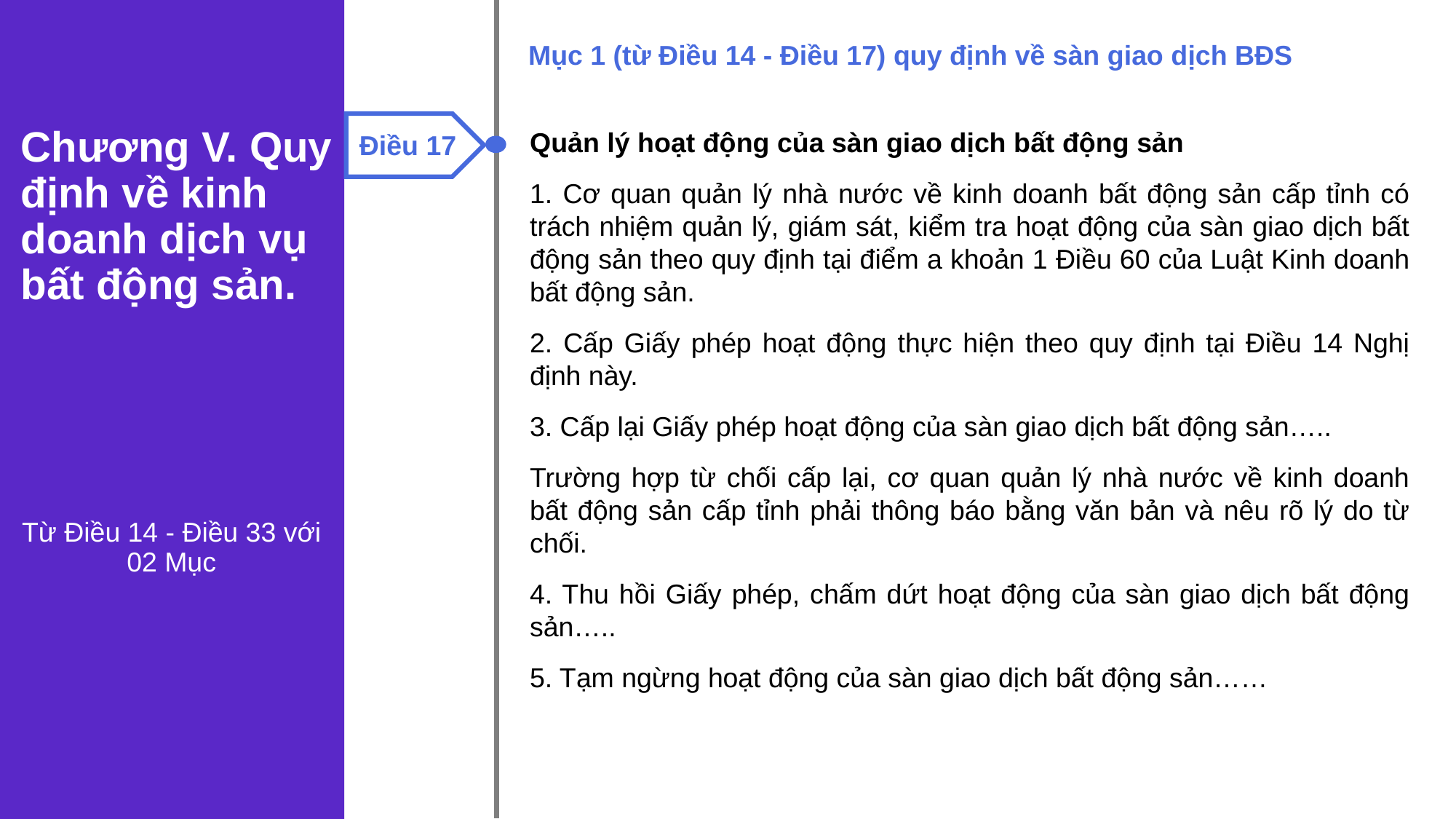

Mục 1 (từ Điều 14 - Điều 17) quy định về sàn giao dịch BĐS
Chương V. Quy định về kinh doanh dịch vụ bất động sản.

Điều 17

Quản lý hoạt động của sàn giao dịch bất động sản
1. Cơ quan quản lý nhà nước về kinh doanh bất động sản cấp tỉnh có trách nhiệm quản lý, giám sát, kiểm tra hoạt động của sàn giao dịch bất động sản theo quy định tại điểm a khoản 1 Điều 60 của Luật Kinh doanh bất động sản.
2. Cấp Giấy phép hoạt động thực hiện theo quy định tại Điều 14 Nghị định này.
3. Cấp lại Giấy phép hoạt động của sàn giao dịch bất động sản…..
Trường hợp từ chối cấp lại, cơ quan quản lý nhà nước về kinh doanh bất động sản cấp tỉnh phải thông báo bằng văn bản và nêu rõ lý do từ chối.
4. Thu hồi Giấy phép, chấm dứt hoạt động của sàn giao dịch bất động sản…..
5. Tạm ngừng hoạt động của sàn giao dịch bất động sản……
Từ Điều 14 - Điều 33 với
02 Mục